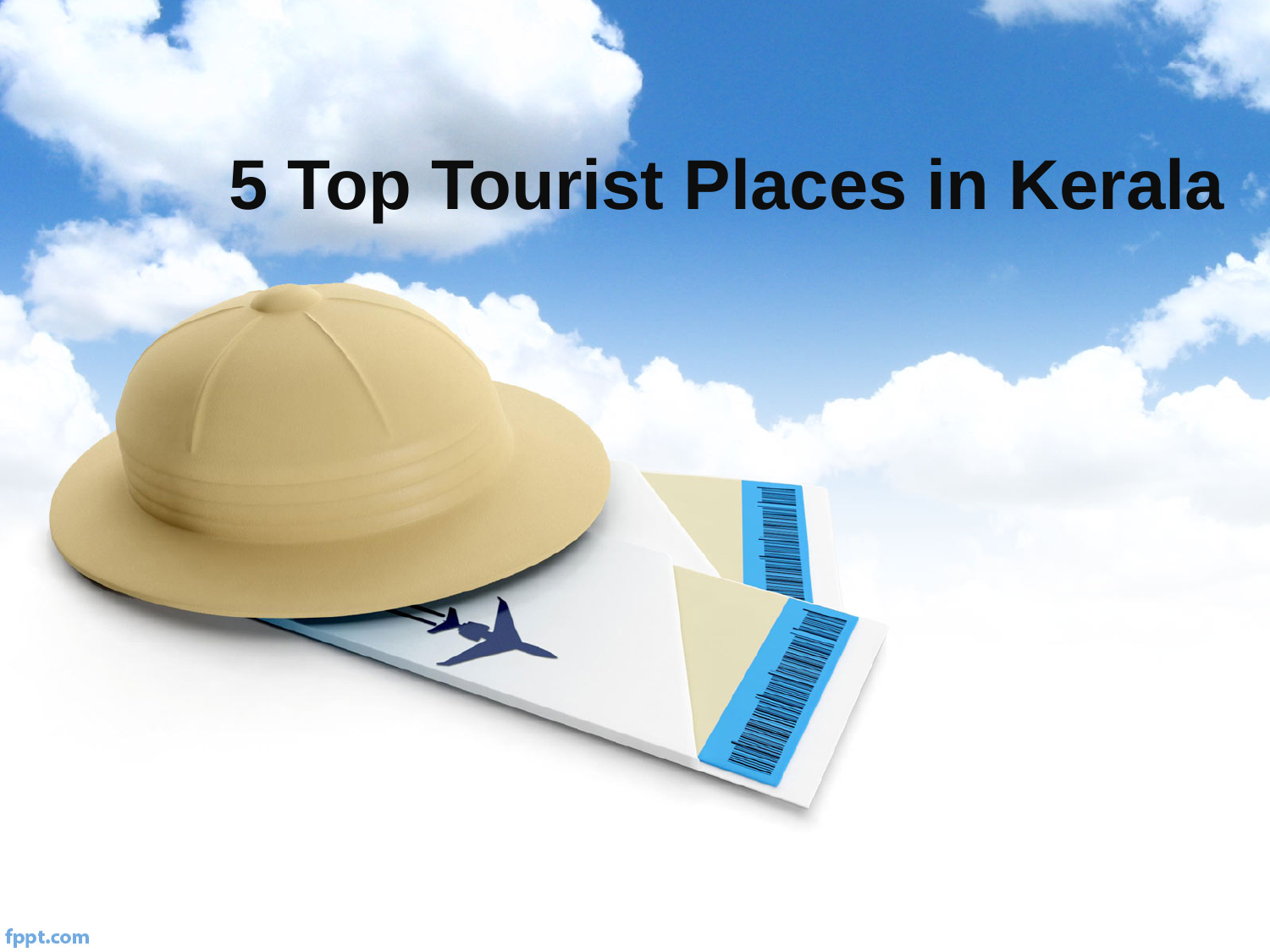

# 5 Top Tourist Places in Kerala